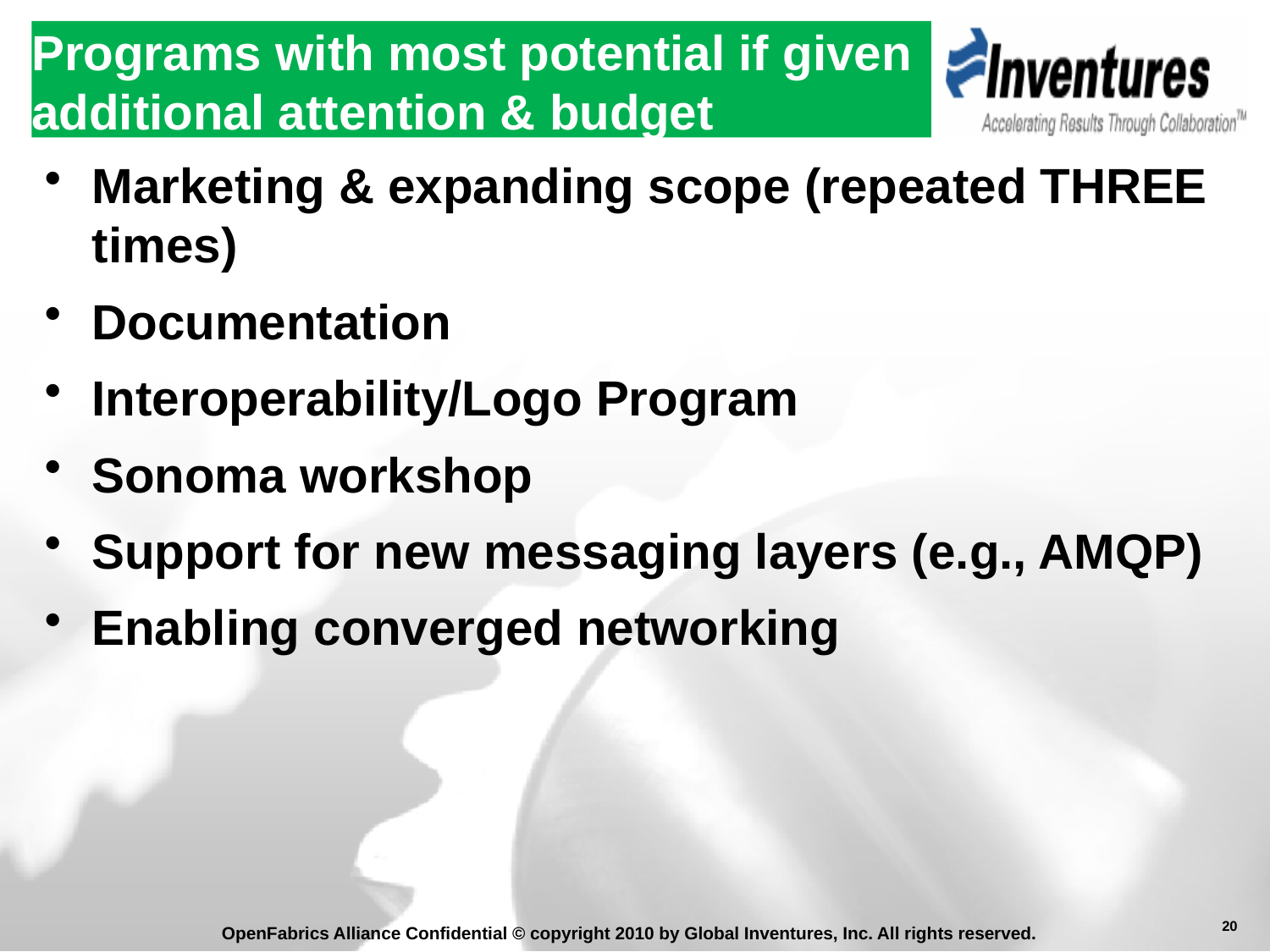

Programs with most potential if given additional attention & budget
Marketing & expanding scope (repeated THREE times)
Documentation
Interoperability/Logo Program
Sonoma workshop
Support for new messaging layers (e.g., AMQP)
Enabling converged networking